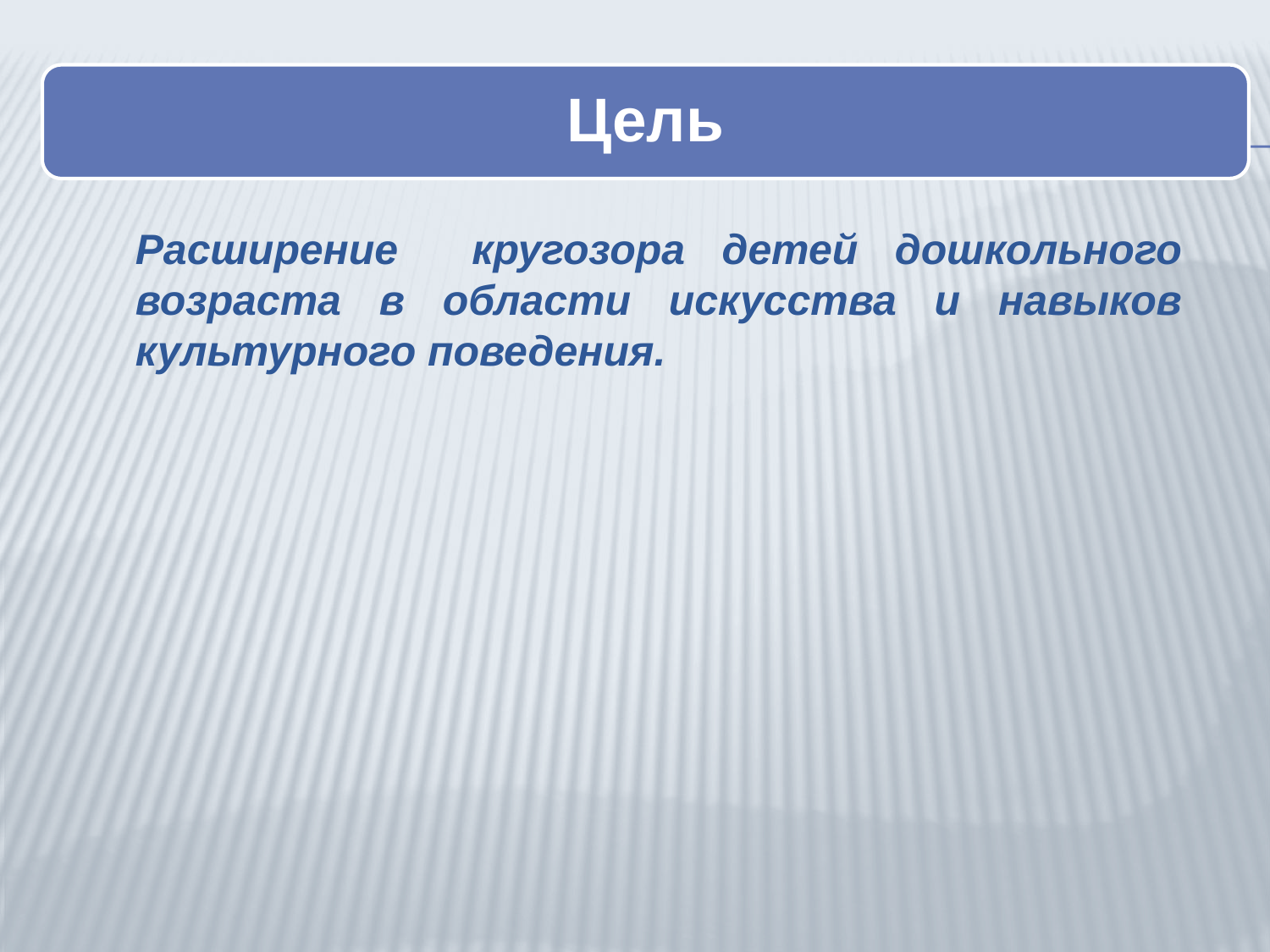

Цель
	Расширение  кругозора детей дошкольного возраста в области искусства и навыков культурного поведения.